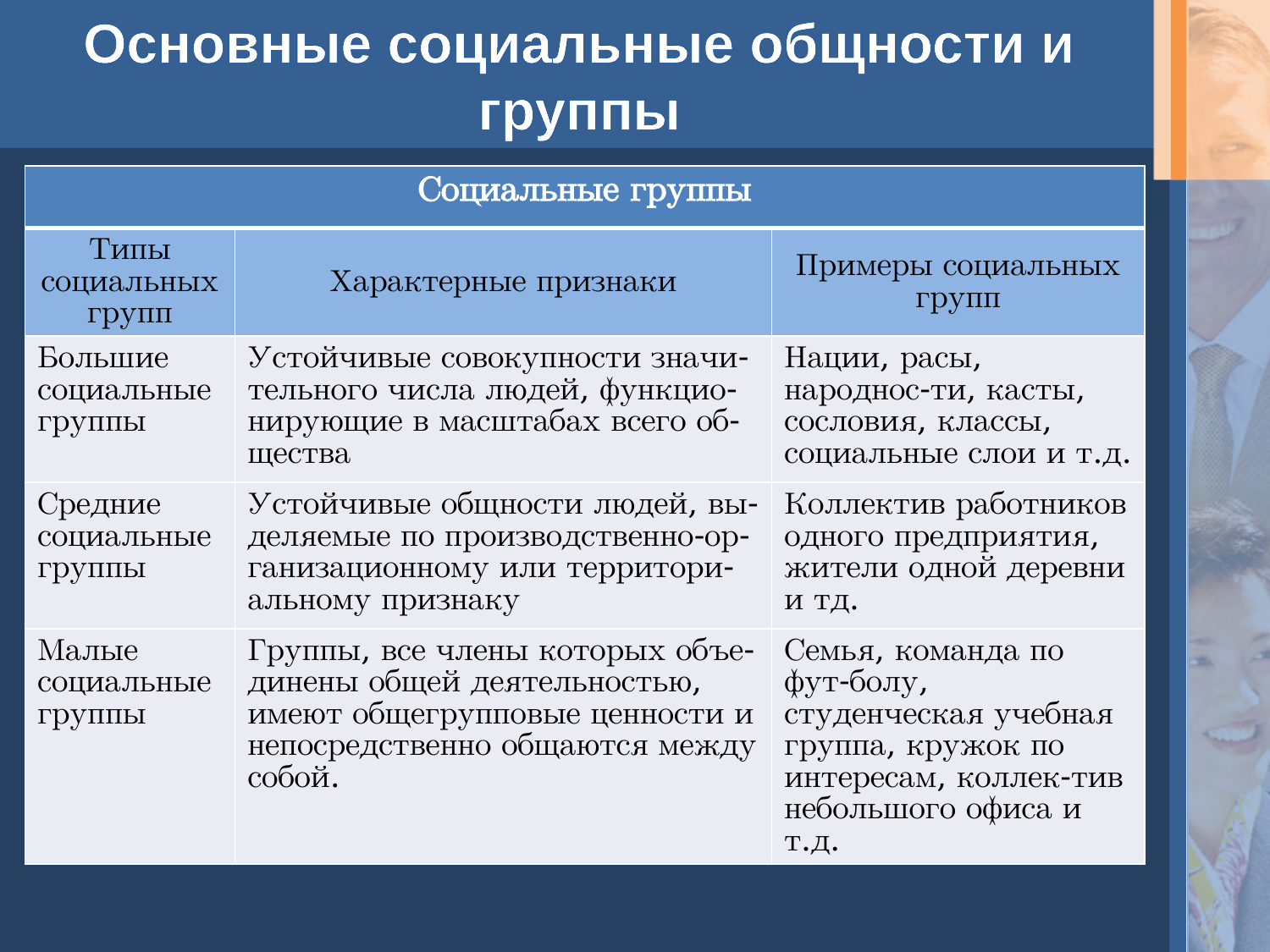

# Основные социальные общности и группы
| Социальные группы |  |  |
| --- | --- | --- |
| Типы социальных групп | Характерные признаки | Примеры социальных групп |
| Большие социальные группы | Устойчивые совокупности значи-тельного числа людей, функцио-нирующие в масштабах всего об-щества | Нации, расы, народнос-ти, касты, сословия, классы, социальные слои и т.д. |
| Средние социальные группы | Устойчивые общности людей, вы-деляемые по производственно-ор-ганизационному или территори-альному признаку | Коллектив работников одного предприятия, жители одной деревни и тд. |
| Малые социальные группы | Группы, все члены которых объе-динены общей деятельностью, имеют общегрупповые ценности и непосредственно общаются между собой. | Семья, команда по фут-болу, студенческая учебная группа, кружок по интересам, коллек-тив небольшого офиса и т.д. |